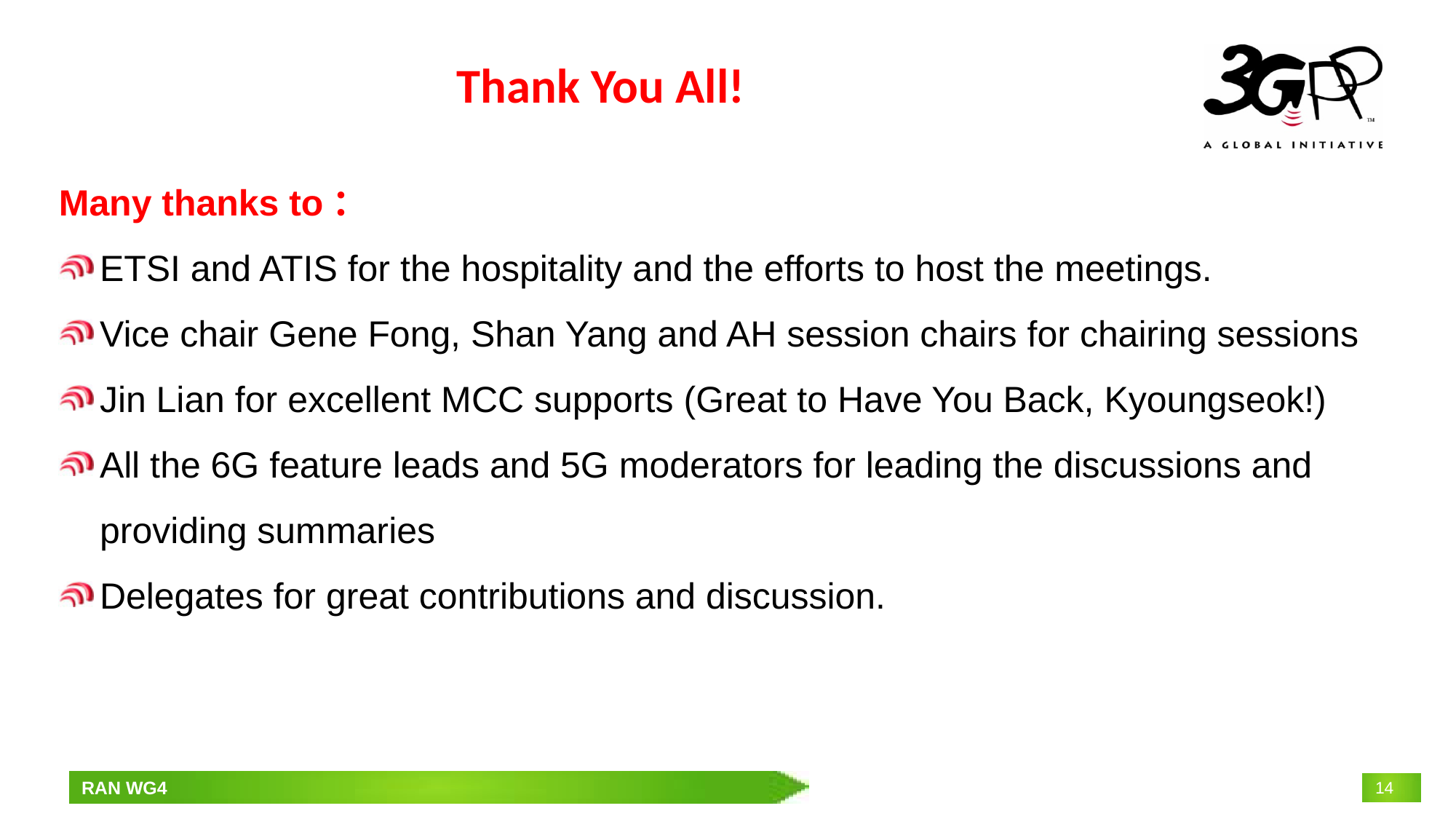

# Thank You All!
Many thanks to：
ETSI and ATIS for the hospitality and the efforts to host the meetings.
Vice chair Gene Fong, Shan Yang and AH session chairs for chairing sessions
Jin Lian for excellent MCC supports (Great to Have You Back, Kyoungseok!)
All the 6G feature leads and 5G moderators for leading the discussions and providing summaries
Delegates for great contributions and discussion.